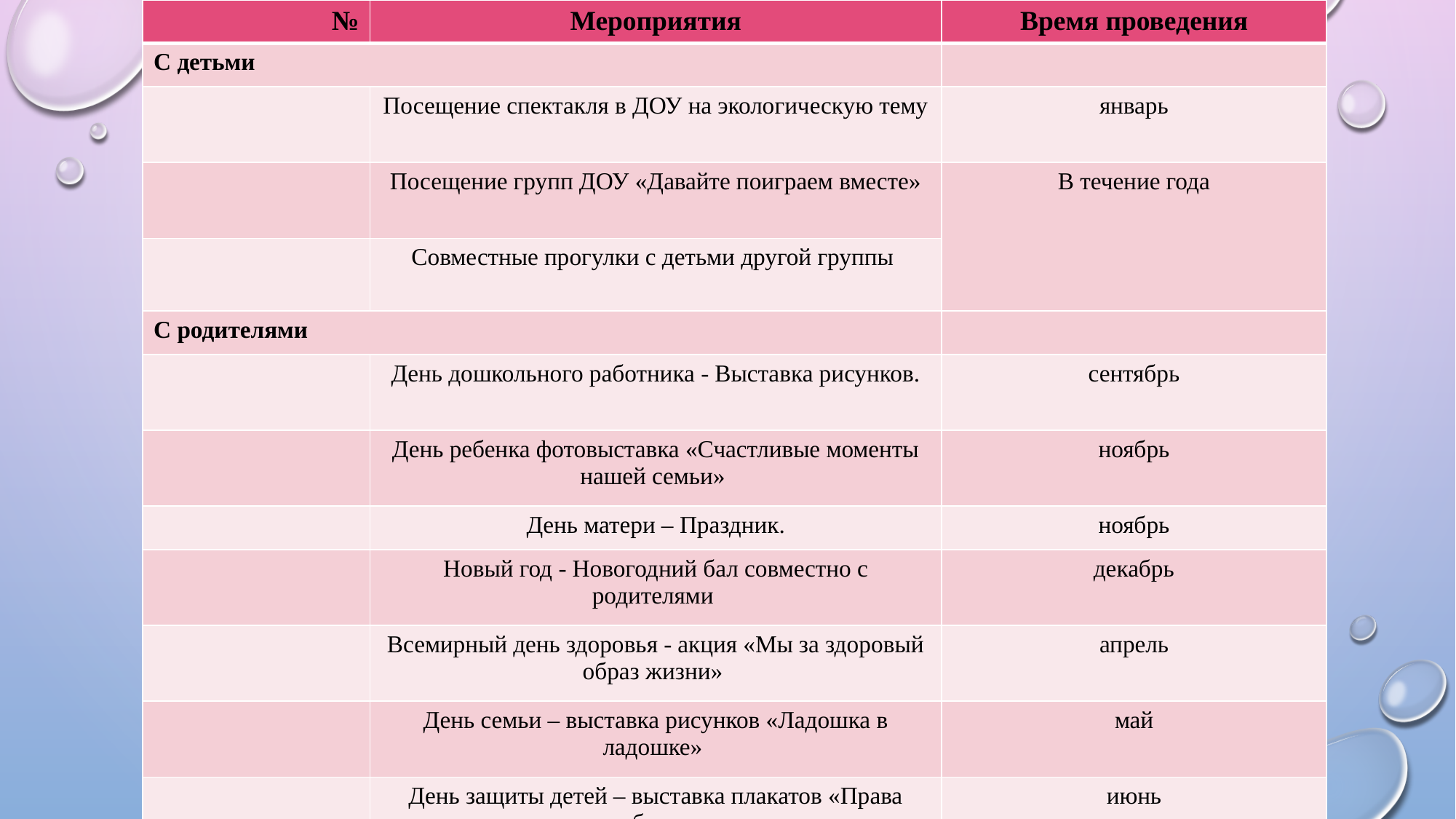

| № | Мероприятия | Время проведения |
| --- | --- | --- |
| С детьми |  |  |
|  | Посещение спектакля в ДОУ на экологическую тему | январь |
|  | Посещение групп ДОУ «Давайте поиграем вместе» | В течение года |
|  | Совместные прогулки с детьми другой группы |  |
| С родителями |  |  |
|  | День дошкольного работника - Выставка рисунков. | сентябрь |
|  | День ребенка фотовыставка «Счастливые моменты нашей семьи» | ноябрь |
|  | День матери – Праздник. | ноябрь |
|  | Новый год - Новогодний бал совместно с родителями | декабрь |
|  | Всемирный день здоровья - акция «Мы за здоровый образ жизни» | апрель |
|  | День семьи – выставка рисунков «Ладошка в ладошке» | май |
|  | День защиты детей – выставка плакатов «Права ребенка» | июнь |